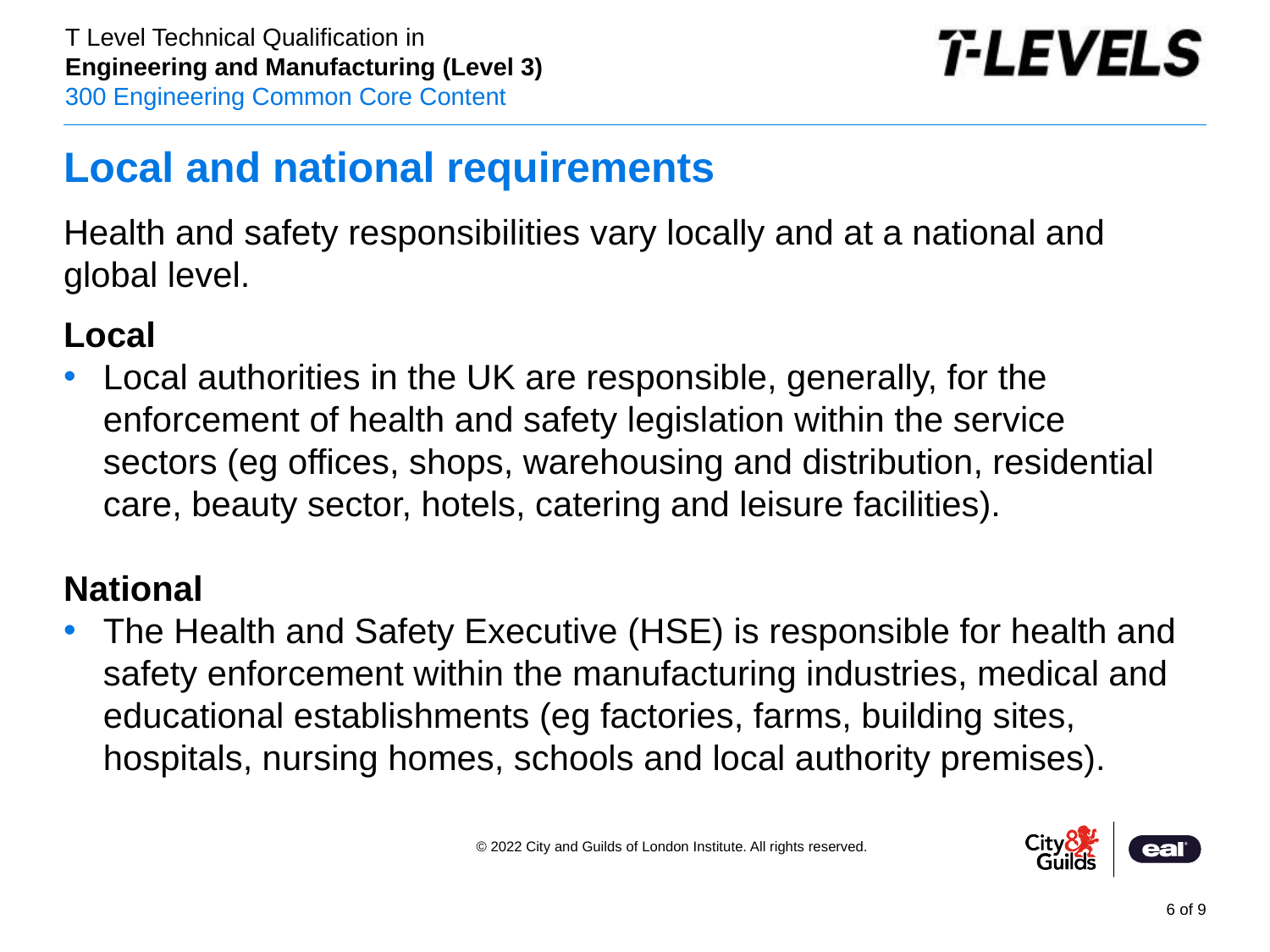

# Local and national requirements
Health and safety responsibilities vary locally and at a national and global level.
Local
Local authorities in the UK are responsible, generally, for the enforcement of health and safety legislation within the service sectors (eg offices, shops, warehousing and distribution, residential care, beauty sector, hotels, catering and leisure facilities).

National
The Health and Safety Executive (HSE) is responsible for health and safety enforcement within the manufacturing industries, medical and educational establishments (eg factories, farms, building sites, hospitals, nursing homes, schools and local authority premises).